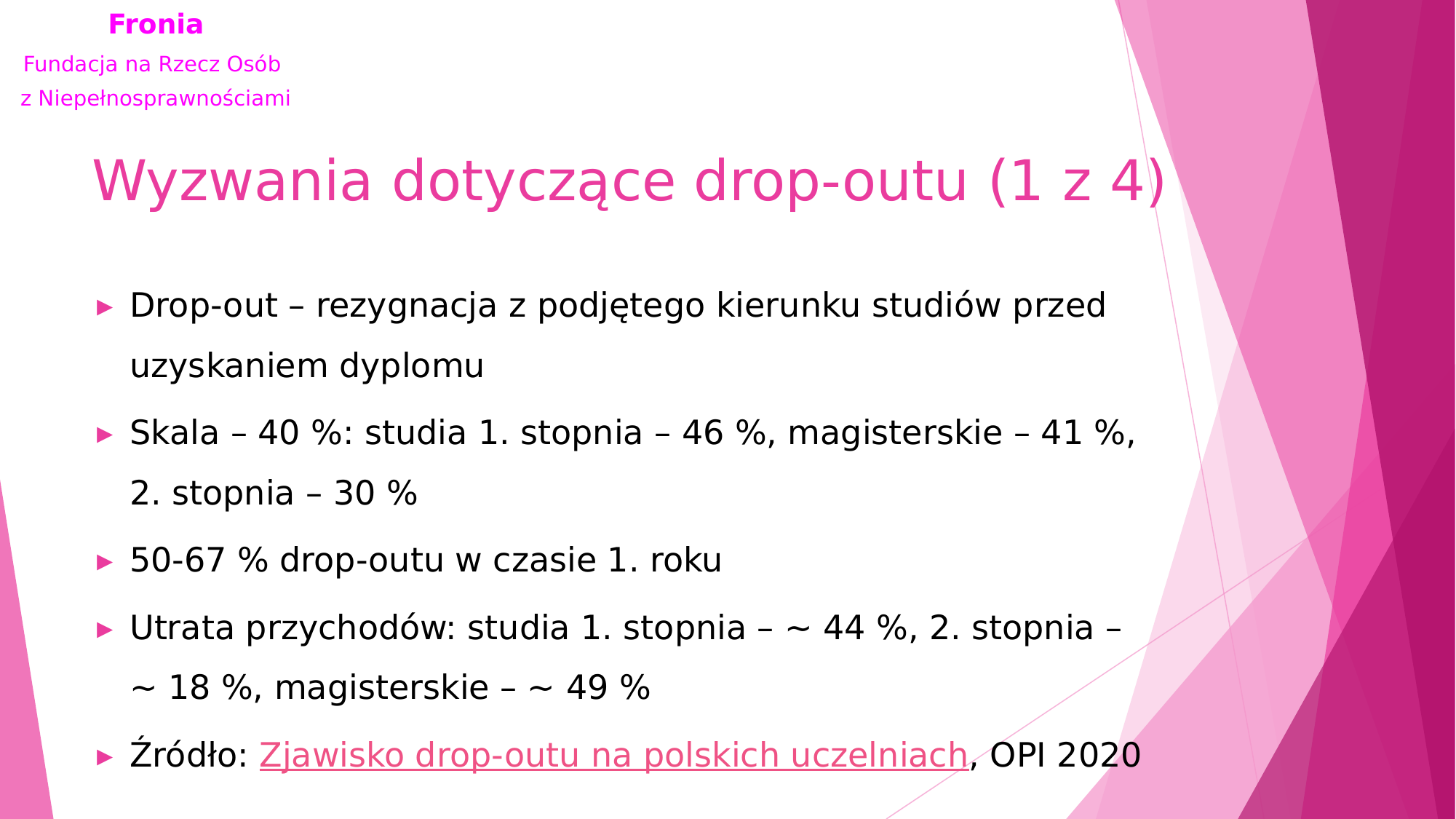

# Wyzwania dotyczące drop-outu (1 z 4)
Drop-out – rezygnacja z podjętego kierunku studiów przed uzyskaniem dyplomu
Skala – 40 %: studia 1. stopnia – 46 %, magisterskie – 41 %, 2. stopnia – 30 %
50-67 % drop-outu w czasie 1. roku
Utrata przychodów: studia 1. stopnia – ~ 44 %, 2. stopnia – ~ 18 %, magisterskie – ~ 49 %
Źródło: Zjawisko drop-outu na polskich uczelniach, OPI 2020